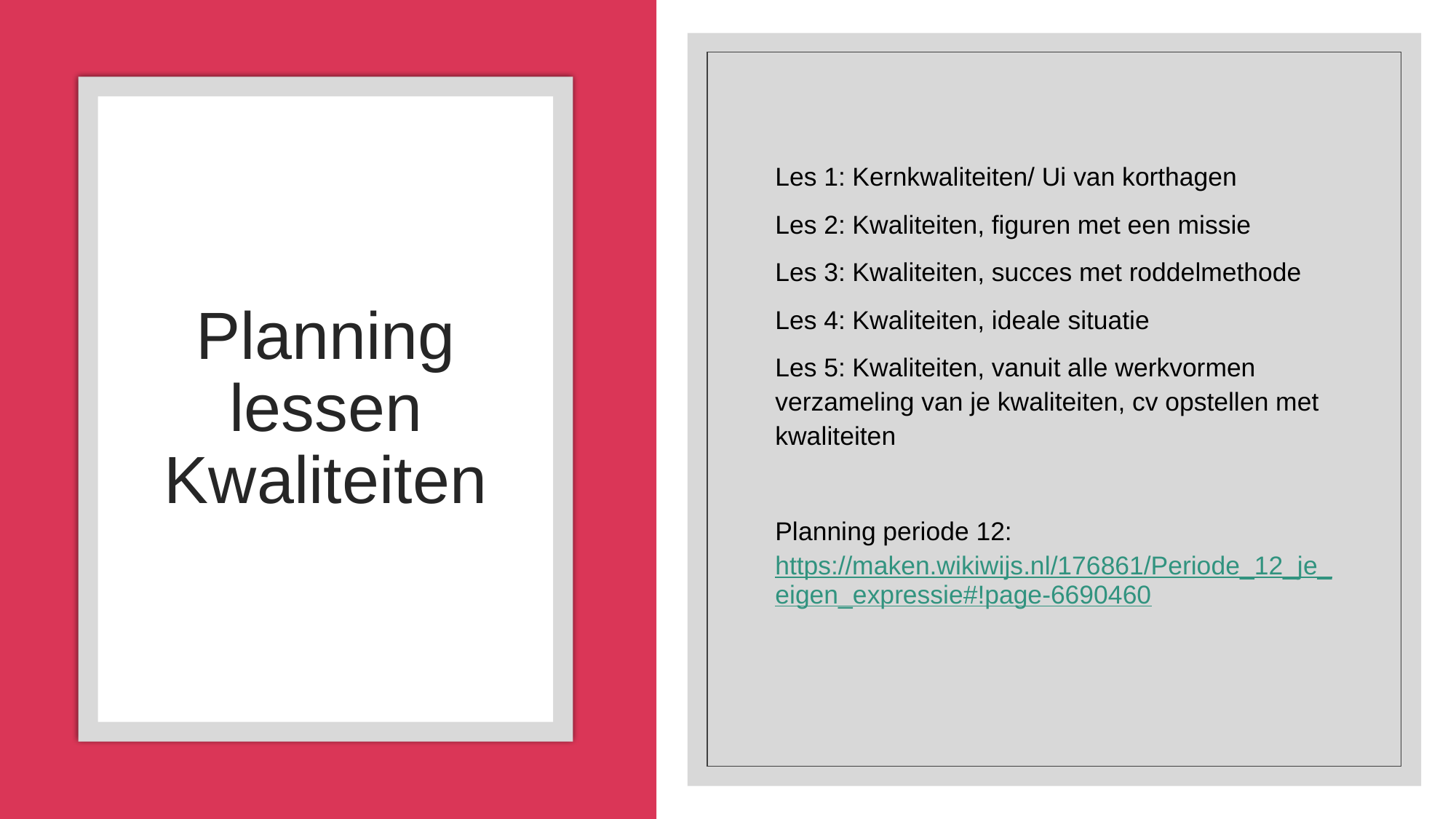

Les 1: Kernkwaliteiten/ Ui van korthagen
Les 2: Kwaliteiten, figuren met een missie
Les 3: Kwaliteiten, succes met roddelmethode
Les 4: Kwaliteiten, ideale situatie
Les 5: Kwaliteiten, vanuit alle werkvormen verzameling van je kwaliteiten, cv opstellen met kwaliteiten

Planning periode 12: https://maken.wikiwijs.nl/176861/Periode_12_je_eigen_expressie#!page-6690460

# Planning lessen Kwaliteiten